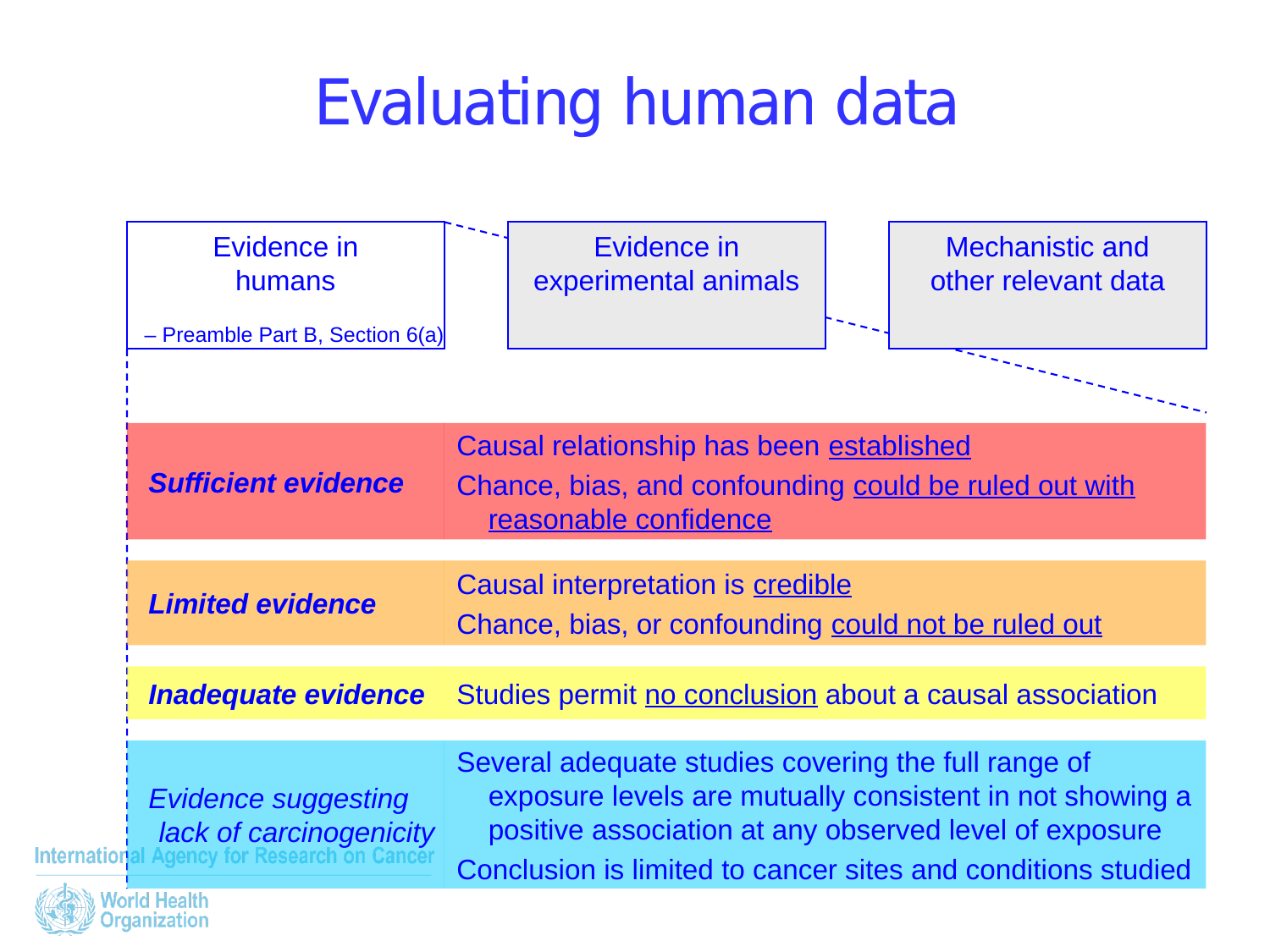

# Evaluating human data
Evidence in
humans

– Preamble Part B, Section 6(a)

Evidence in
experimental animals
Mechanistic and
other relevant data

 Sufficient evidence
Causal relationship has been established
Chance, bias, and confounding could be ruled out with reasonable confidence

 Limited evidence
Causal interpretation is credible
Chance, bias, or confounding could not be ruled out

 Inadequate evidence
Studies permit no conclusion about a causal association
 Evidence suggesting lack of carcinogenicity
Several adequate studies covering the full range of exposure levels are mutually consistent in not showing a positive association at any observed level of exposure
Conclusion is limited to cancer sites and conditions studied